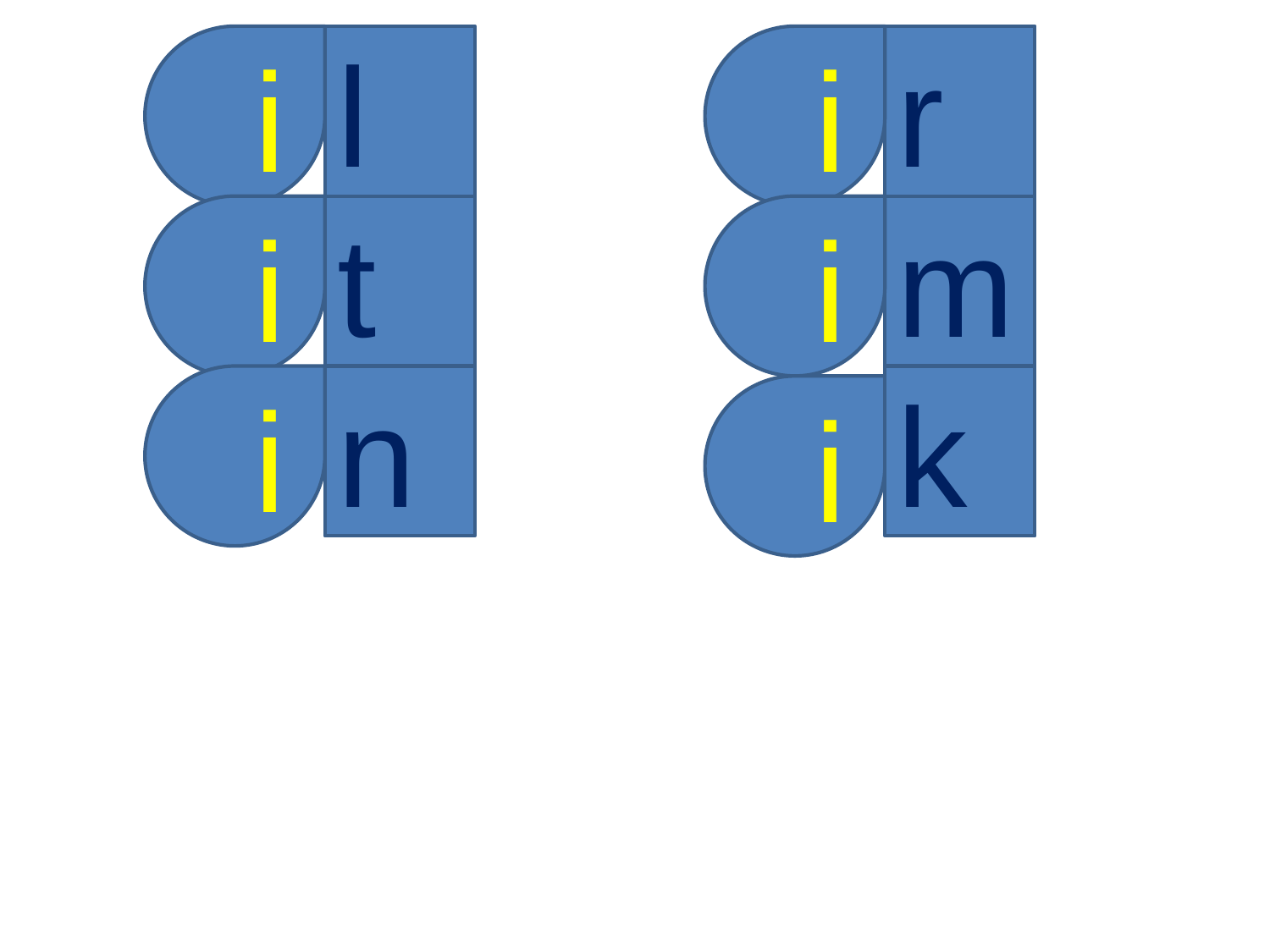

i
l
i
r
i
t
i
m
i
n
k
i